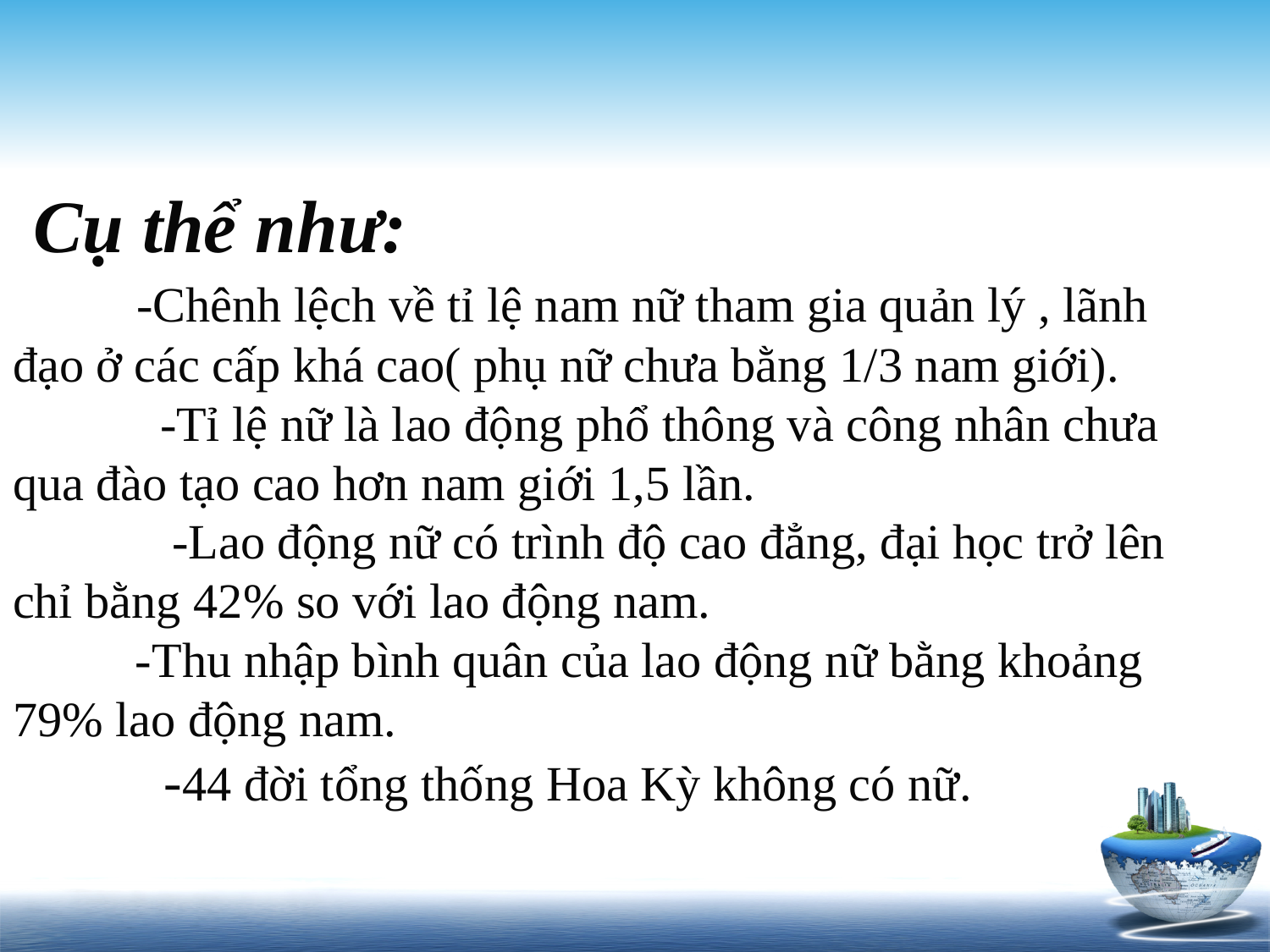

# Cụ thể như: -Chênh lệch về tỉ lệ nam nữ tham gia quản lý , lãnh đạo ở các cấp khá cao( phụ nữ chưa bằng 1/3 nam giới). -Tỉ lệ nữ là lao động phổ thông và công nhân chưa qua đào tạo cao hơn nam giới 1,5 lần. -Lao động nữ có trình độ cao đẳng, đại học trở lên chỉ bằng 42% so với lao động nam. -Thu nhập bình quân của lao động nữ bằng khoảng 79% lao động nam. -44 đời tổng thống Hoa Kỳ không có nữ.